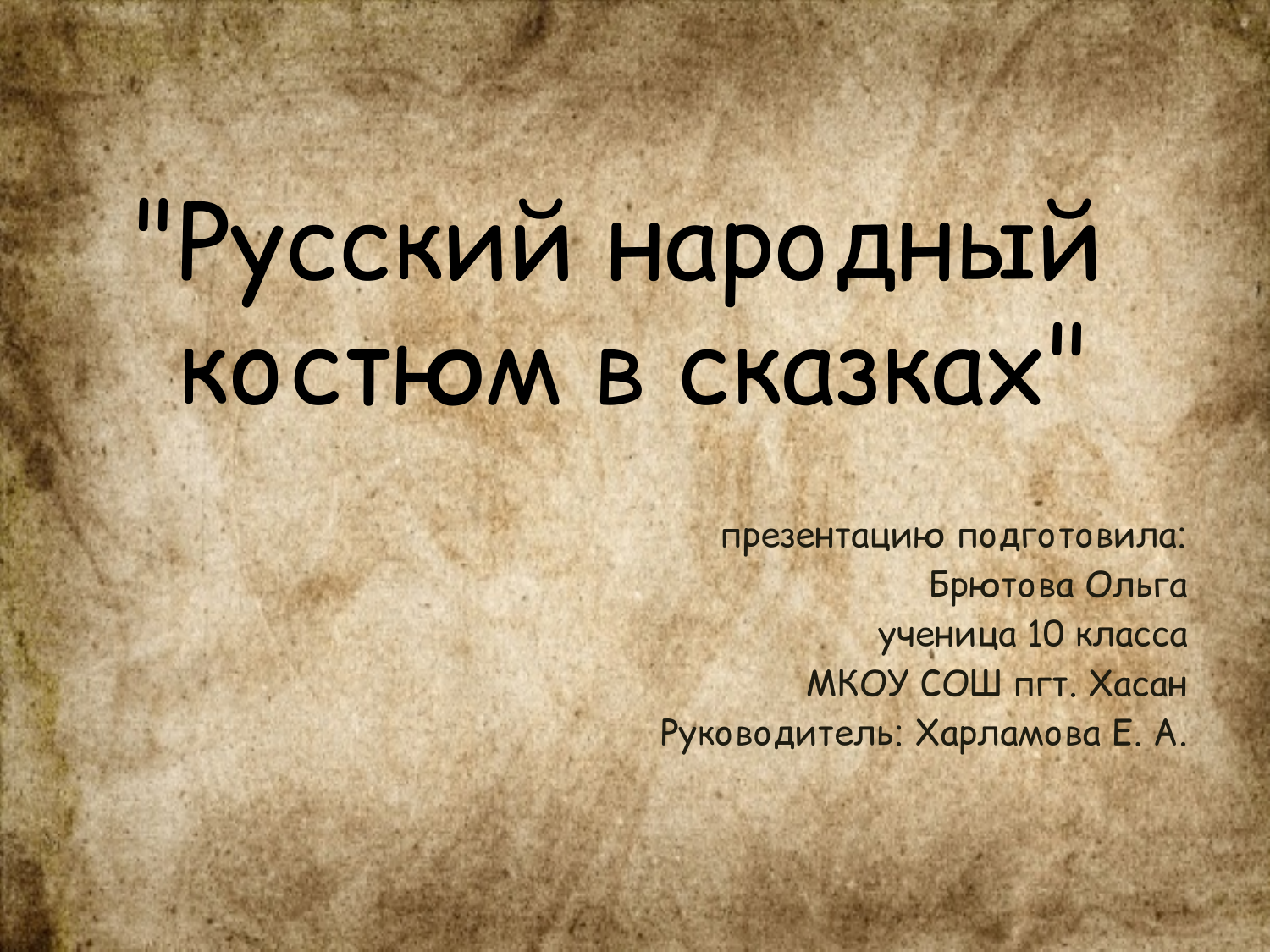

# "Русский народный  костюм в сказках"
презентацию подготовила:
Брютова Ольга
ученица 10 класса
МКОУ СОШ пгт. Хасан
Руководитель: Харламова Е. А.